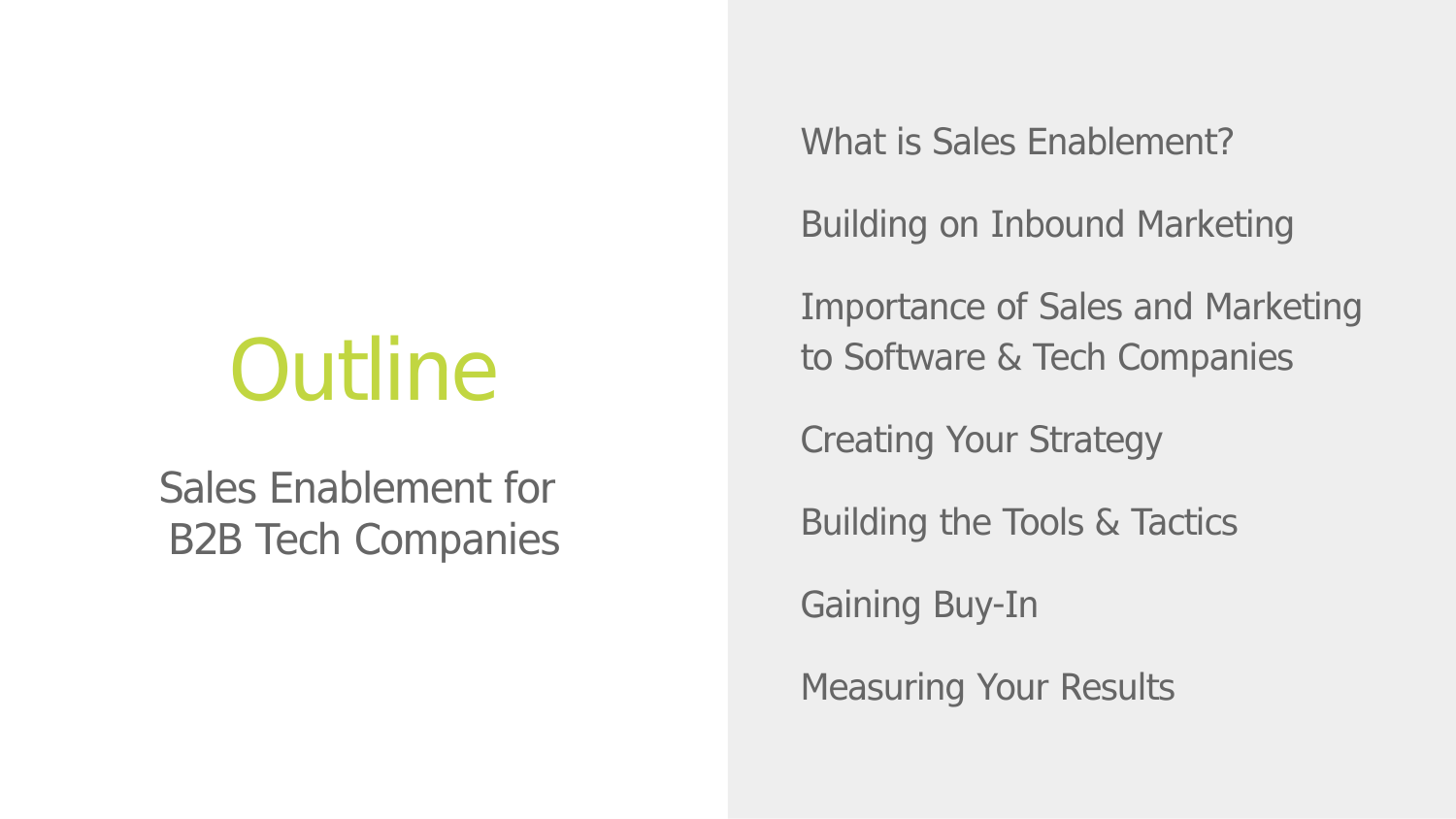

What is Sales Enablement?
Building on Inbound Marketing
Importance of Sales and Marketing to Software & Tech Companies
Creating Your Strategy
Building the Tools & Tactics
Gaining Buy-In
Measuring Your Results
# Outline
Sales Enablement for
B2B Tech Companies